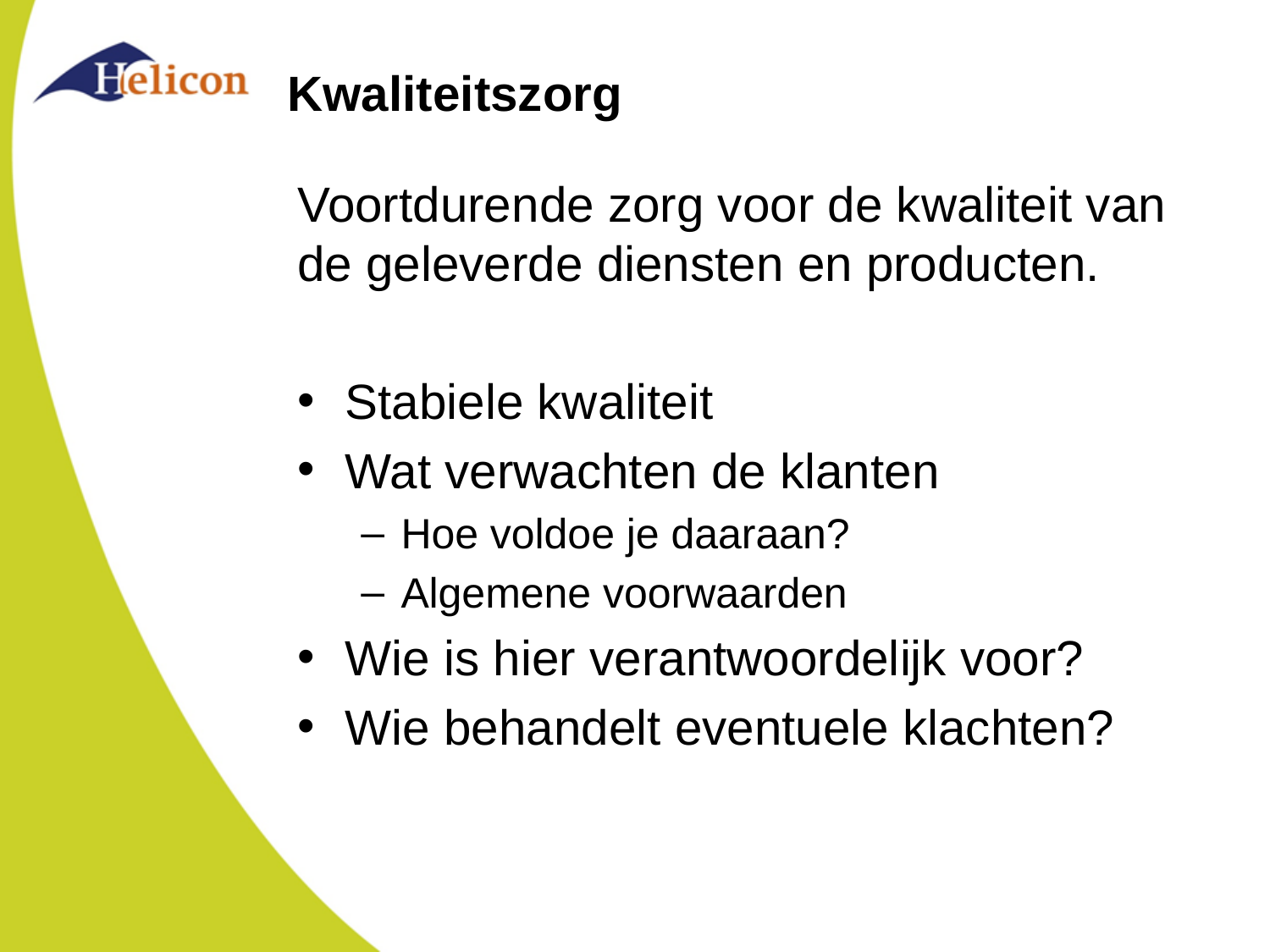

# Kwaliteitszorg
Voortdurende zorg voor de kwaliteit van de geleverde diensten en producten.

Stabiele kwaliteit
Wat verwachten de klanten
Hoe voldoe je daaraan?
Algemene voorwaarden
Wie is hier verantwoordelijk voor?
Wie behandelt eventuele klachten?